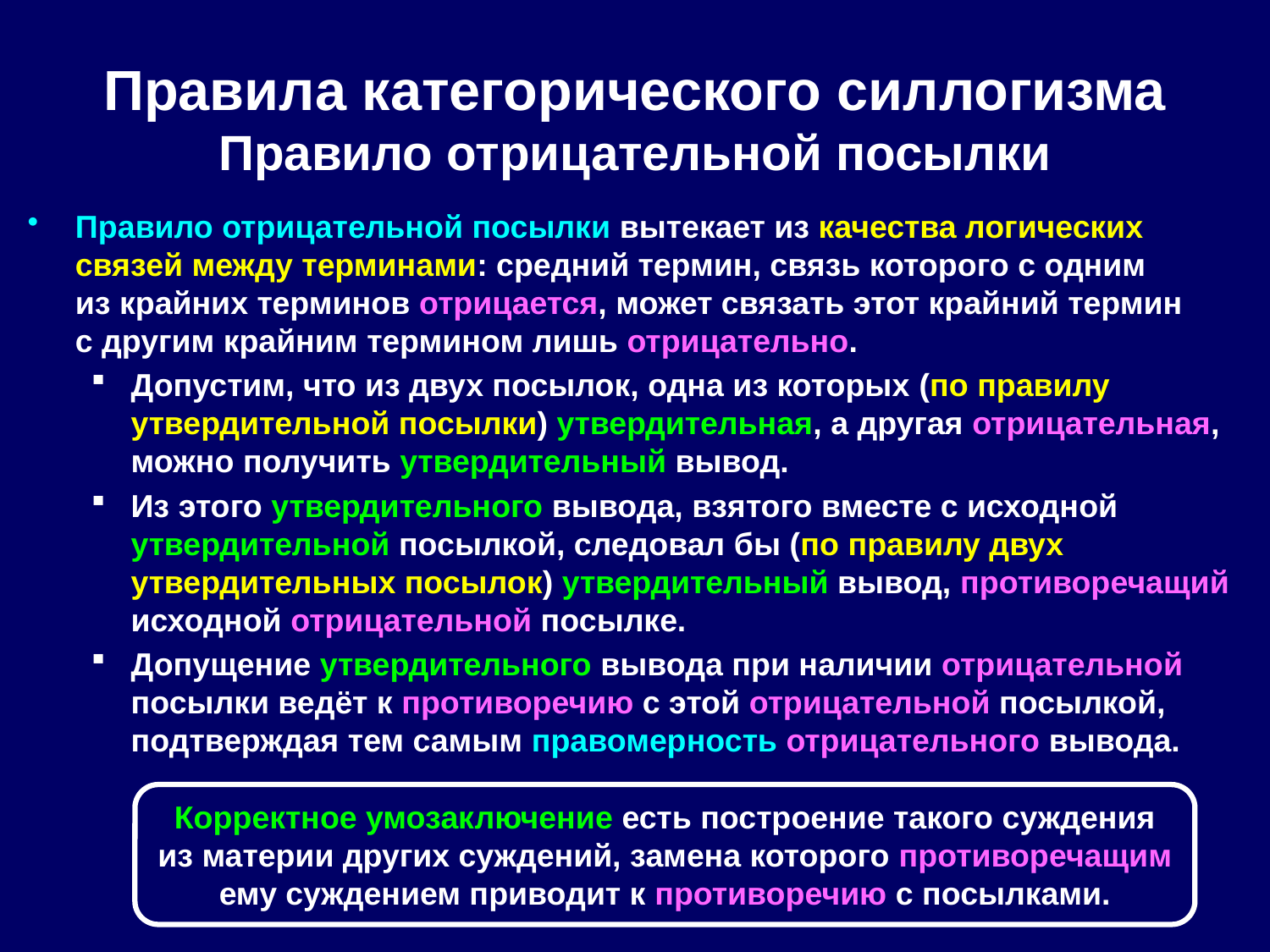

# Правила категорического силлогизма Правило отрицательной посылки
Правило отрицательной посылки вытекает из качества логических связей между терминами: средний термин, связь которого с одним
из крайних терминов отрицается, может связать этот крайний термин
с другим крайним термином лишь отрицательно.
Допустим, что из двух посылок, одна из которых (по правилу утвердительной посылки) утвердительная, а другая отрицательная, можно получить утвердительный вывод.
Из этого утвердительного вывода, взятого вместе с исходной утвердительной посылкой, следовал бы (по правилу двух утвердительных посылок) утвердительный вывод, противоречащий исходной отрицательной посылке.
Допущение утвердительного вывода при наличии отрицательной посылки ведёт к противоречию с этой отрицательной посылкой, подтверждая тем самым правомерность отрицательного вывода.

Корректное умозаключение есть построение такого суждения из материи других суждений, замена которого противоречащим ему суждением приводит к противоречию с посылками.